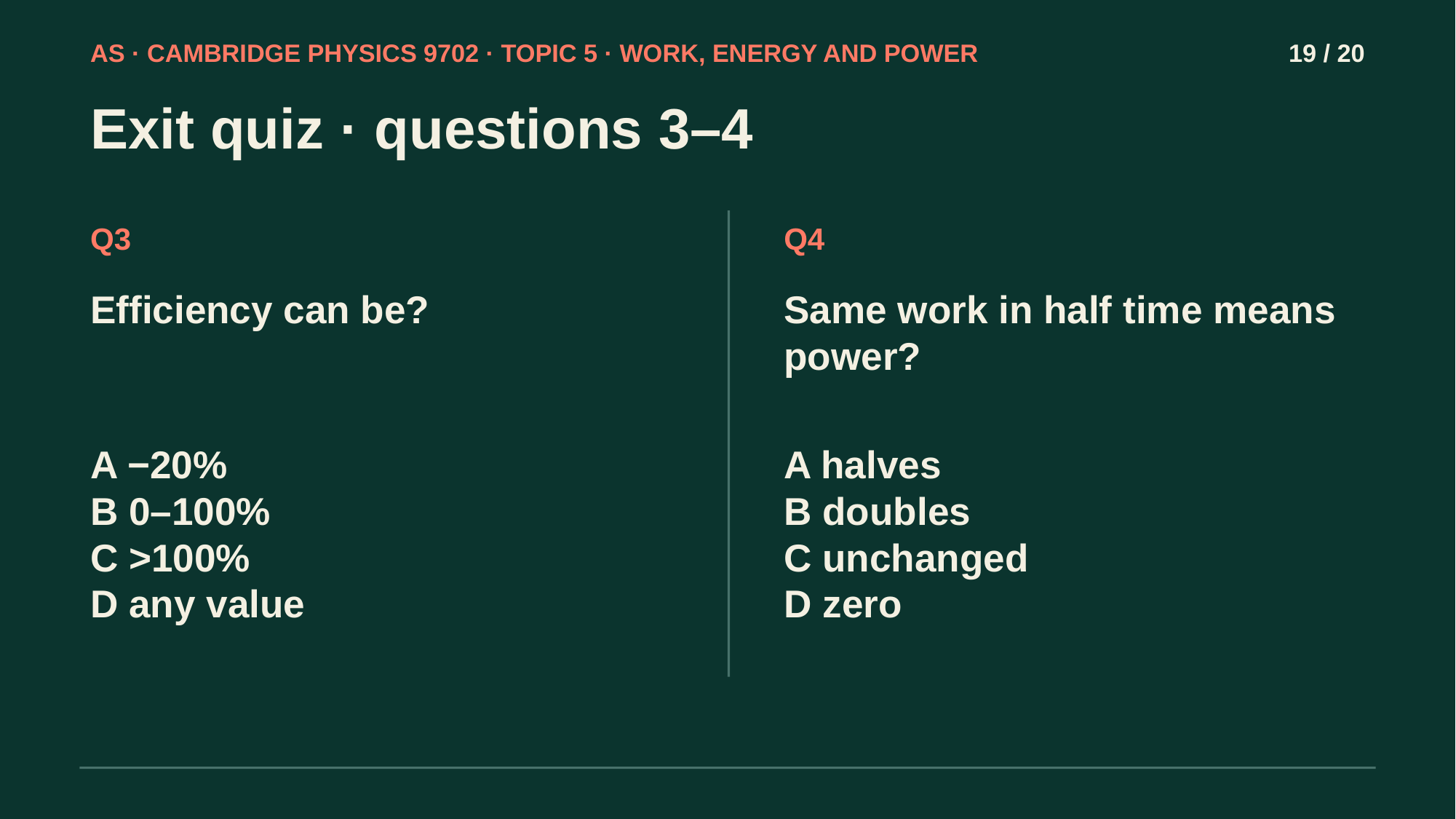

AS · CAMBRIDGE PHYSICS 9702 · TOPIC 5 · WORK, ENERGY AND POWER
19 / 20
Exit quiz · questions 3–4

Q3
Q4
Efficiency can be?
Same work in half time means power?
A −20%
B 0–100%
C >100%
D any value
A halves
B doubles
C unchanged
D zero